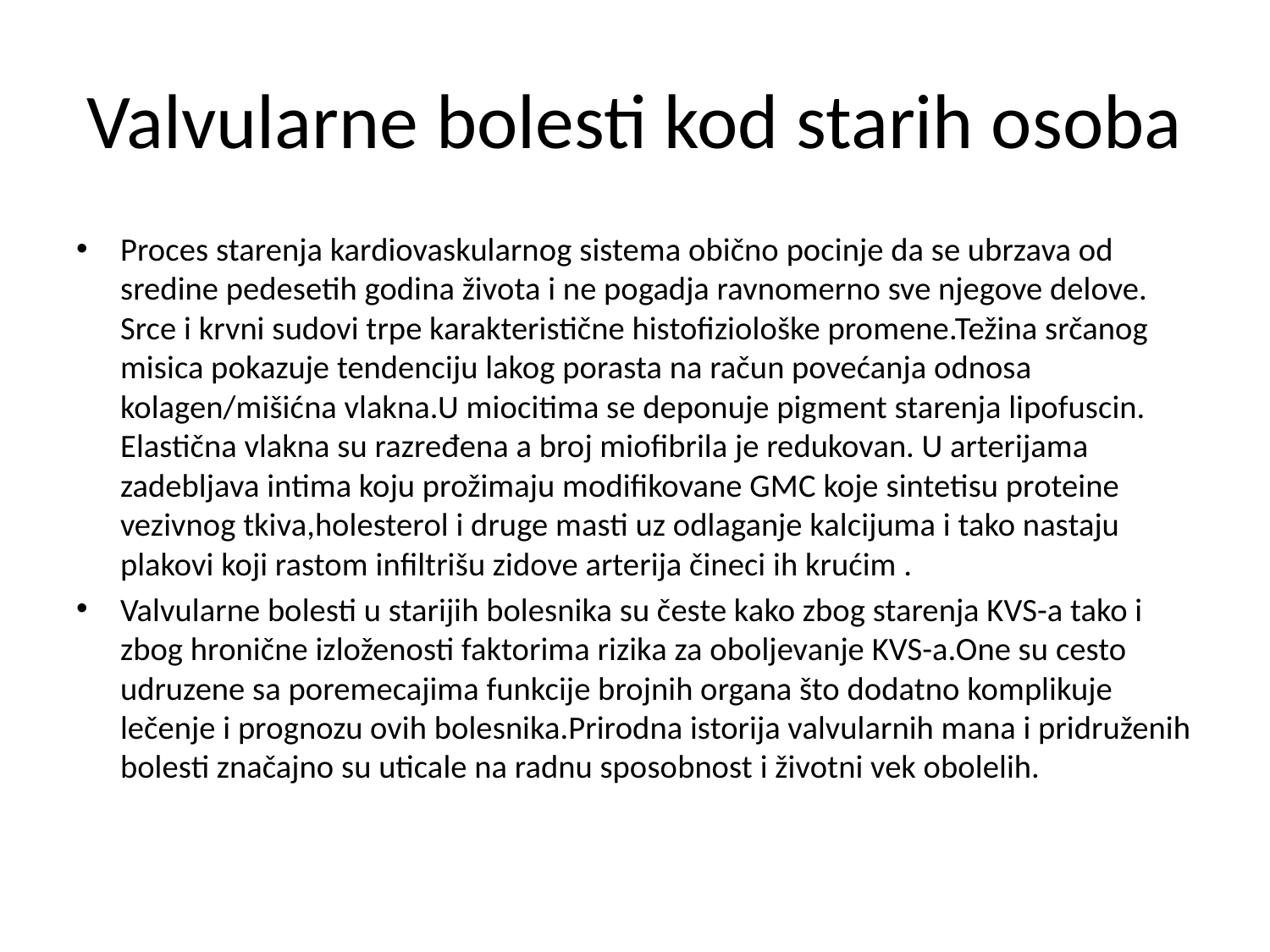

# Valvularne bolesti kod starih osoba
Proces starenja kardiovaskularnog sistema obično pocinje da se ubrzava od sredine pedesetih godina života i ne pogadja ravnomerno sve njegove delove. Srce i krvni sudovi trpe karakteristične histofiziološke promene.Težina srčanog misica pokazuje tendenciju lakog porasta na račun povećanja odnosa kolagen/mišićna vlakna.U miocitima se deponuje pigment starenja lipofuscin. Elastična vlakna su razređena a broj miofibrila je redukovan. U arterijama zadebljava intima koju prožimaju modifikovane GMC koje sintetisu proteine vezivnog tkiva,holesterol i druge masti uz odlaganje kalcijuma i tako nastaju plakovi koji rastom infiltrišu zidove arterija čineci ih krućim .
Valvularne bolesti u starijih bolesnika su česte kako zbog starenja KVS-a tako i zbog hronične izloženosti faktorima rizika za oboljevanje KVS-a.One su cesto udruzene sa poremecajima funkcije brojnih organa što dodatno komplikuje lečenje i prognozu ovih bolesnika.Prirodna istorija valvularnih mana i pridruženih bolesti značajno su uticale na radnu sposobnost i životni vek obolelih.